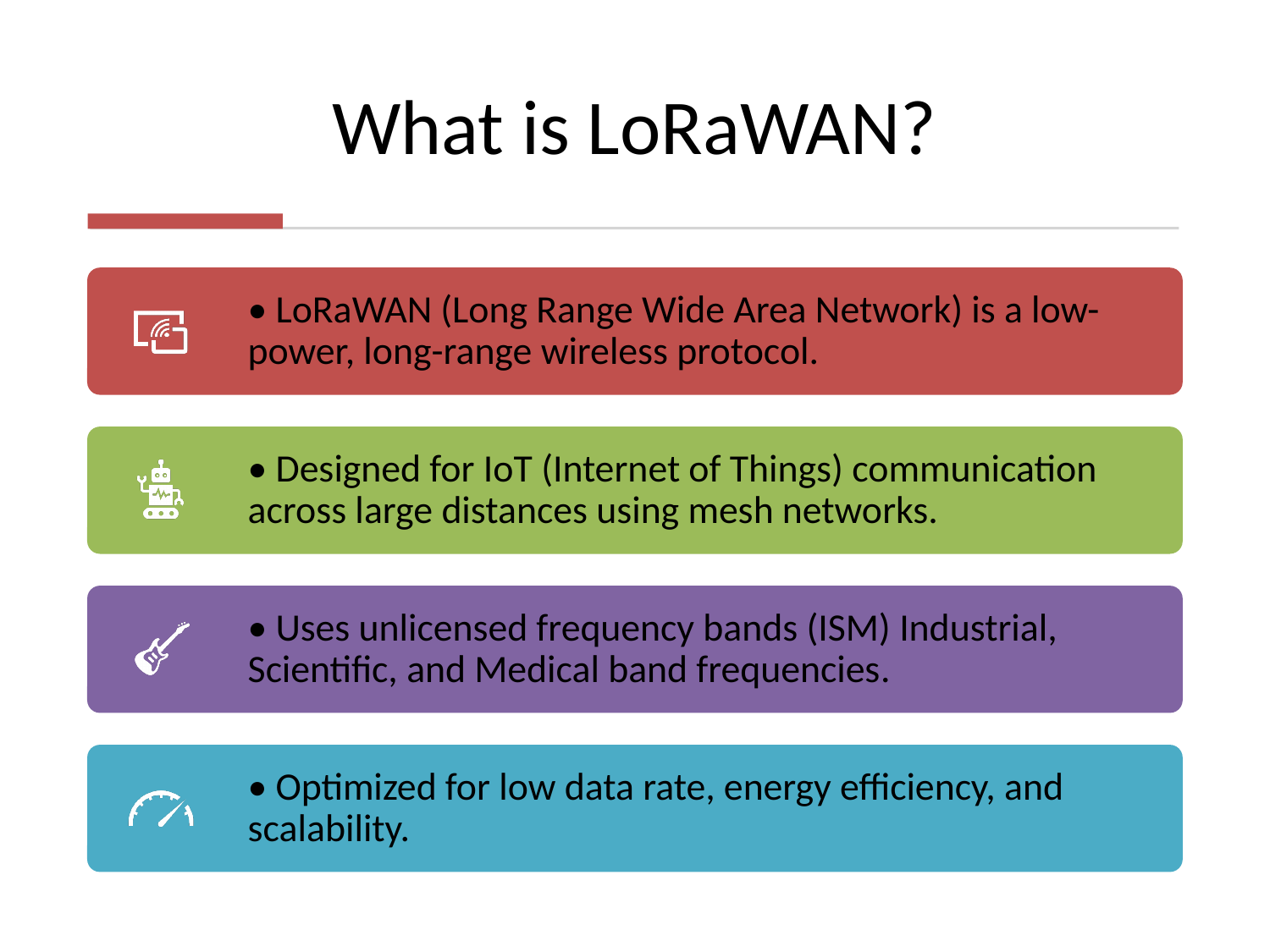

# What is LoRaWAN?

• LoRaWAN (Long Range Wide Area Network) is a low-power, long-range wireless protocol.
• Designed for IoT (Internet of Things) communication across large distances using mesh networks.
• Uses unlicensed frequency bands (ISM) Industrial, Scientific, and Medical band frequencies.
• Optimized for low data rate, energy efficiency, and scalability.